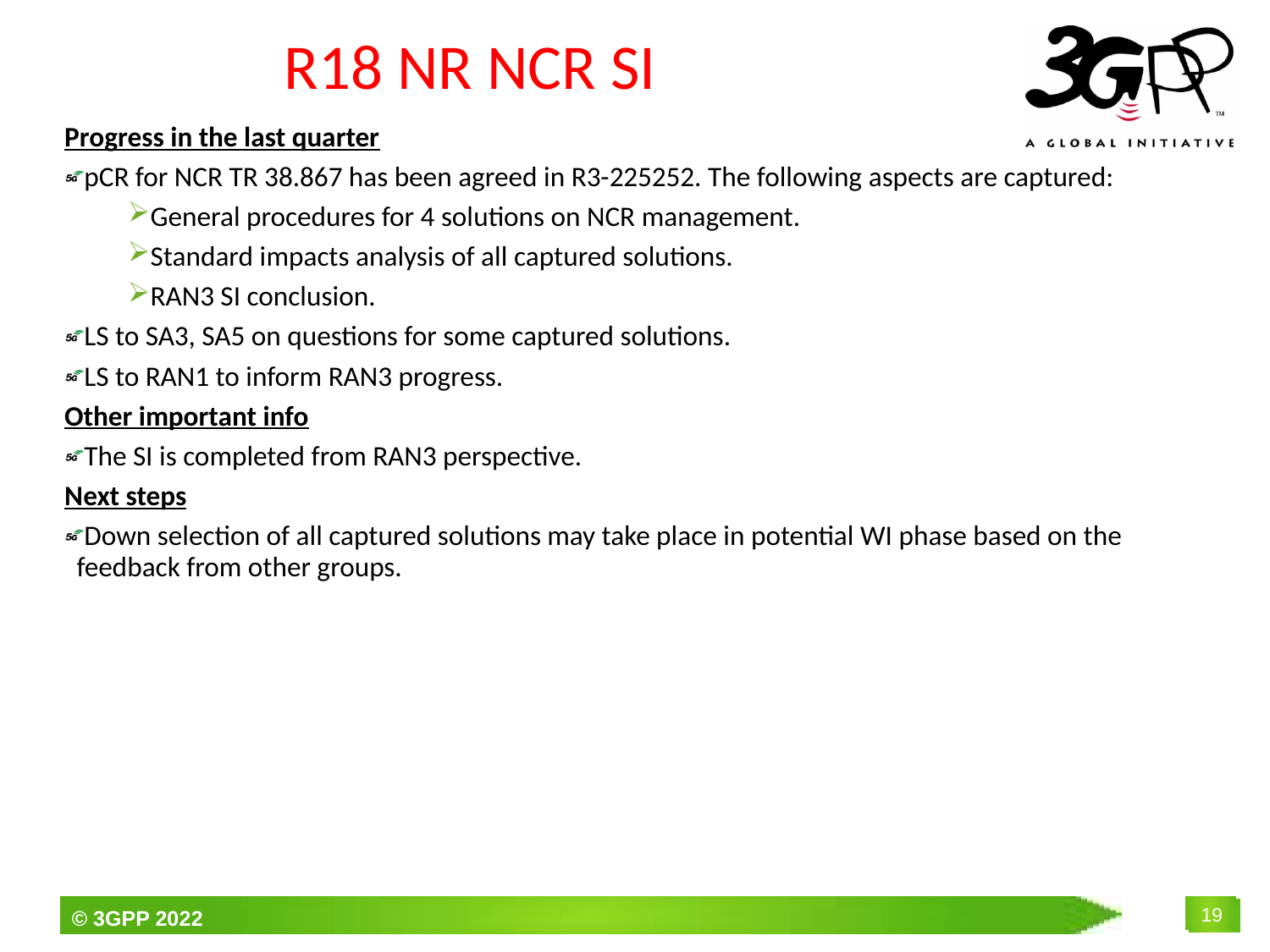

# R18 NR NCR SI
Progress in the last quarter
pCR for NCR TR 38.867 has been agreed in R3-225252. The following aspects are captured:
General procedures for 4 solutions on NCR management.
Standard impacts analysis of all captured solutions.
RAN3 SI conclusion.
LS to SA3, SA5 on questions for some captured solutions.
LS to RAN1 to inform RAN3 progress.
Other important info
The SI is completed from RAN3 perspective.
Next steps
Down selection of all captured solutions may take place in potential WI phase based on the feedback from other groups.

19